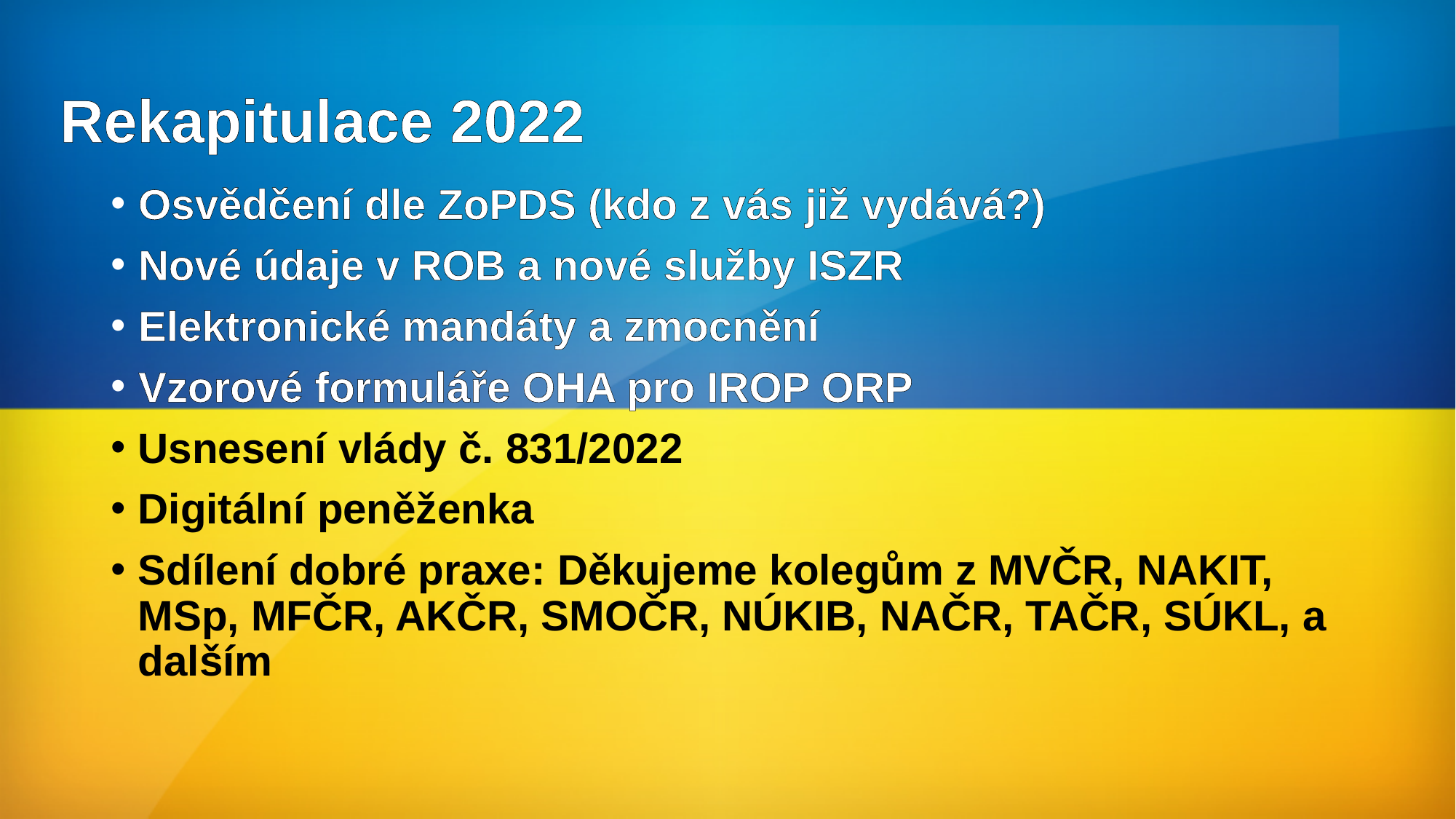

# Rekapitulace 2022
Osvědčení dle ZoPDS (kdo z vás již vydává?)
Nové údaje v ROB a nové služby ISZR
Elektronické mandáty a zmocnění
Vzorové formuláře OHA pro IROP ORP
Usnesení vlády č. 831/2022
Digitální peněženka
Sdílení dobré praxe: Děkujeme kolegům z MVČR, NAKIT, MSp, MFČR, AKČR, SMOČR, NÚKIB, NAČR, TAČR, SÚKL, a dalším